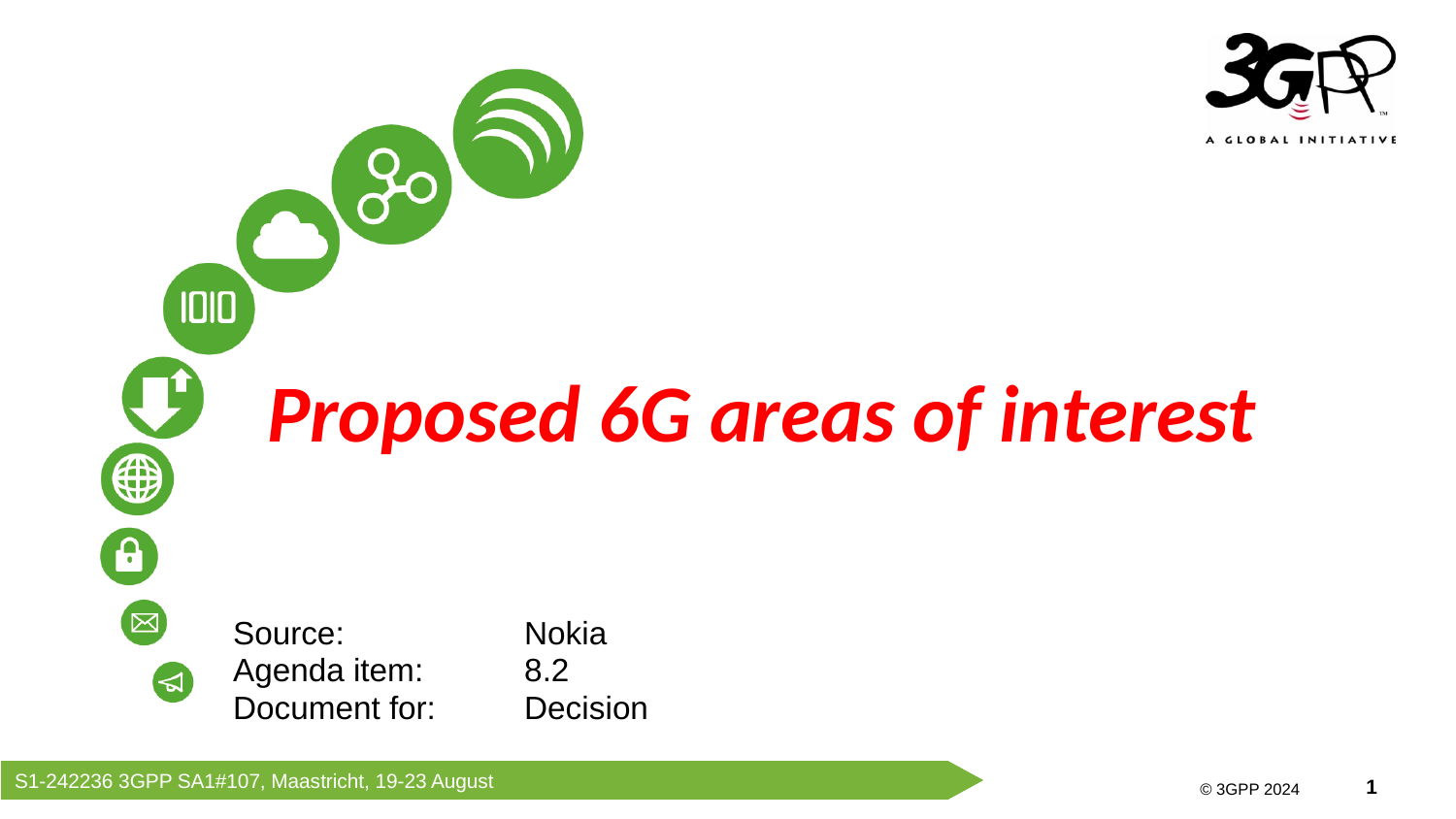

Proposed 6G areas of interest
Source:		Nokia
Agenda item:	8.2
Document for:	Decision

S1-242236 3GPP SA1#107, Maastricht, 19-23 August

© 3GPP 2024